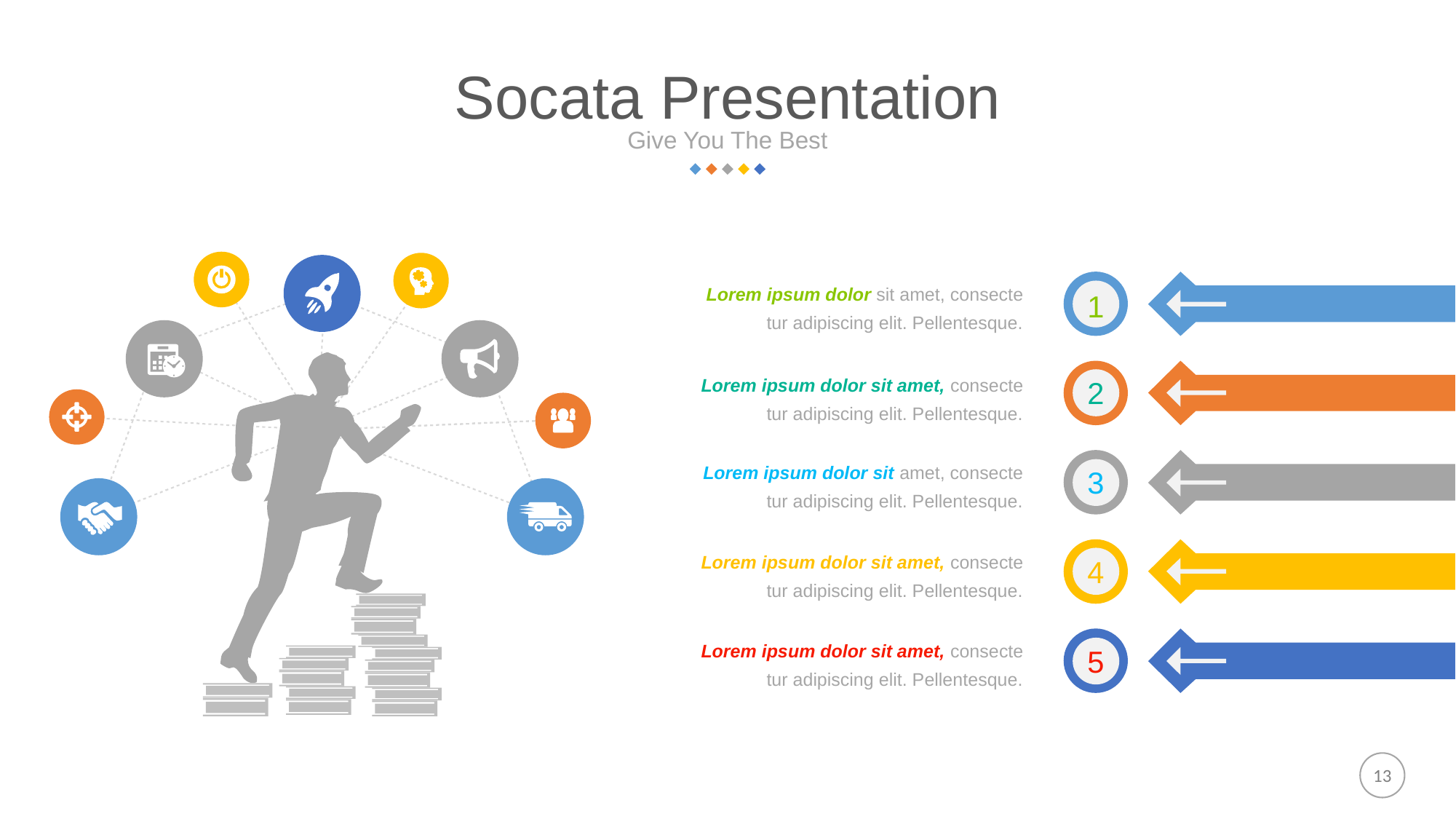

Socata Presentation
Give You The Best

Lorem ipsum dolor sit amet, consecte tur adipiscing elit. Pellentesque.

1

2

Lorem ipsum dolor sit amet, consecte tur adipiscing elit. Pellentesque.
Lorem ipsum dolor sit amet, consecte tur adipiscing elit. Pellentesque.

3

Lorem ipsum dolor sit amet, consecte tur adipiscing elit. Pellentesque.

4

Lorem ipsum dolor sit amet, consecte tur adipiscing elit. Pellentesque.

5